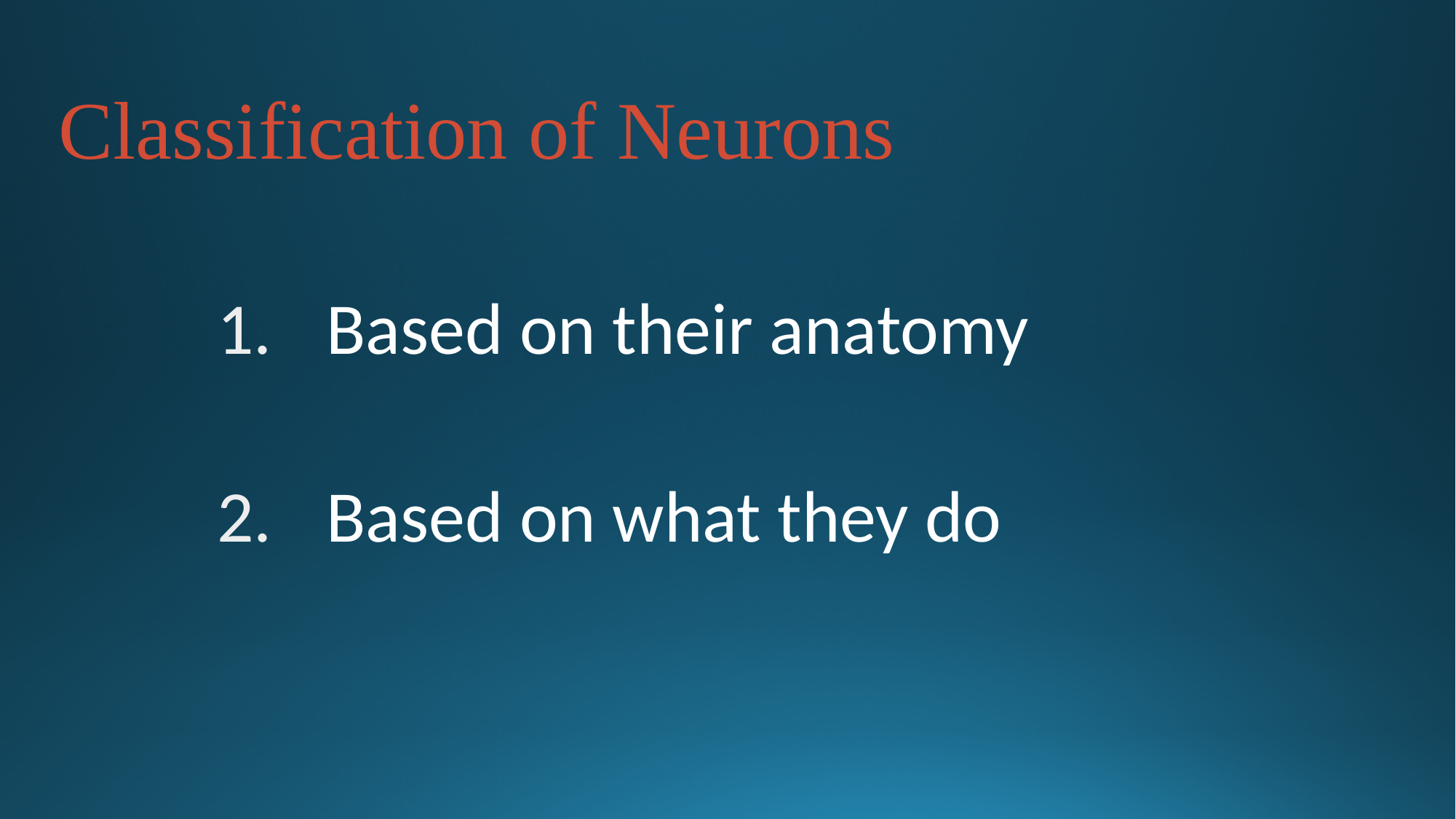

# Classification of Neurons
Based on their anatomy

Based on what they do